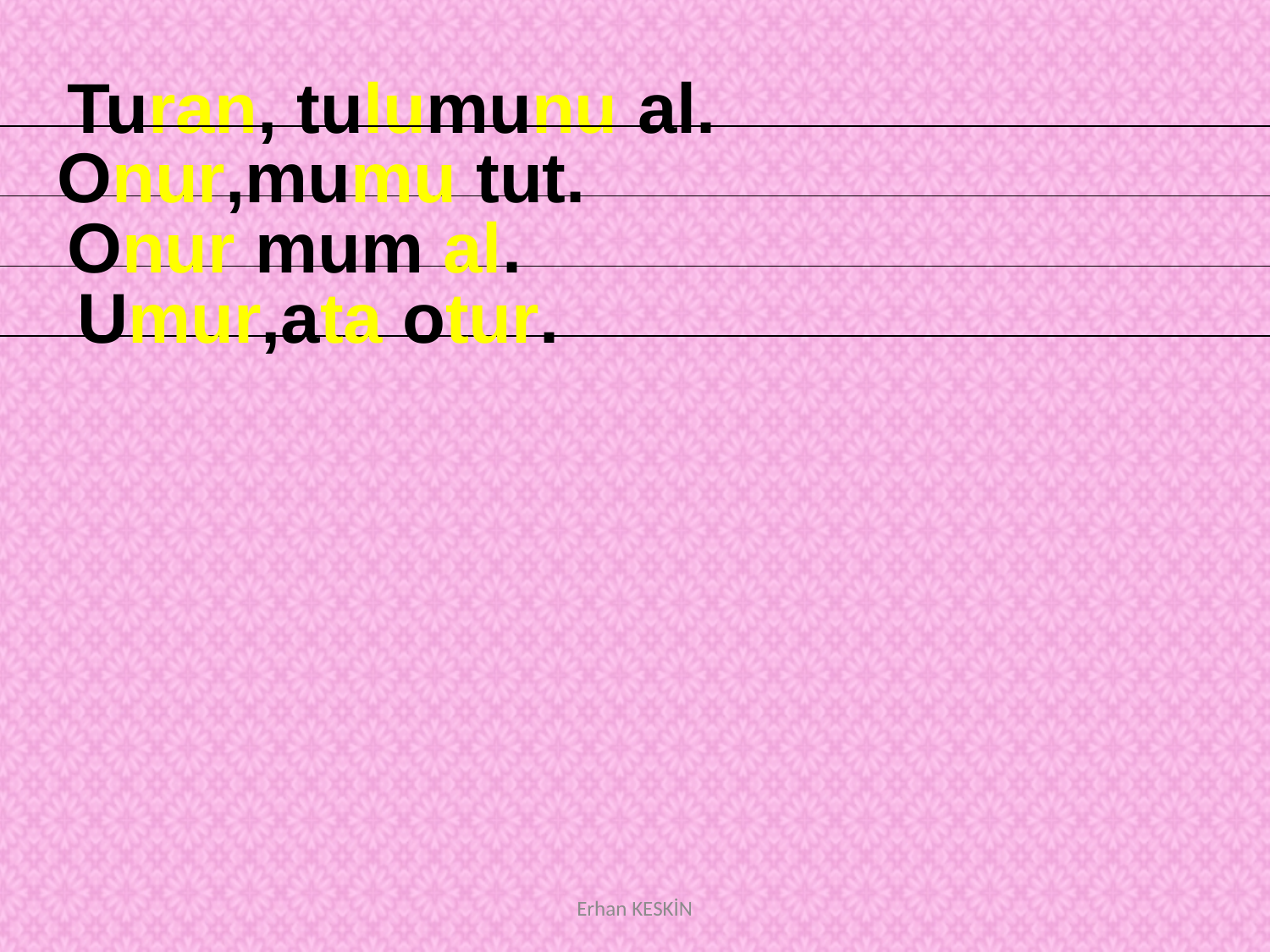

Turan, tulumunu al.
Onur,mumu tut.
Onur mum al.
Umur,ata otur.
Erhan KESKİN